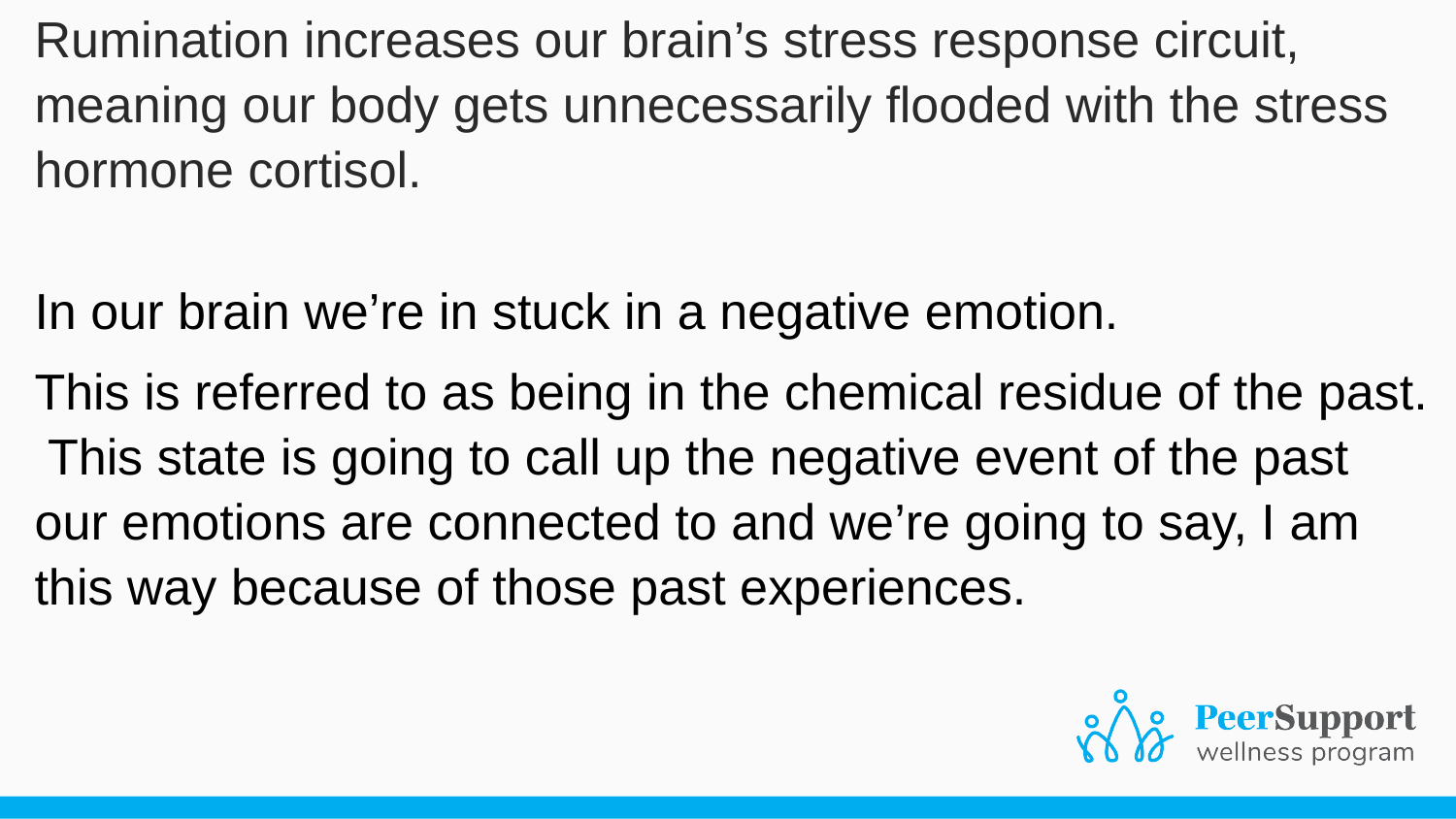

Rumination increases our brain’s stress response circuit, meaning our body gets unnecessarily flooded with the stress hormone cortisol.
In our brain we’re in stuck in a negative emotion.
This is referred to as being in the chemical residue of the past.  This state is going to call up the negative event of the past our emotions are connected to and we’re going to say, I am this way because of those past experiences.